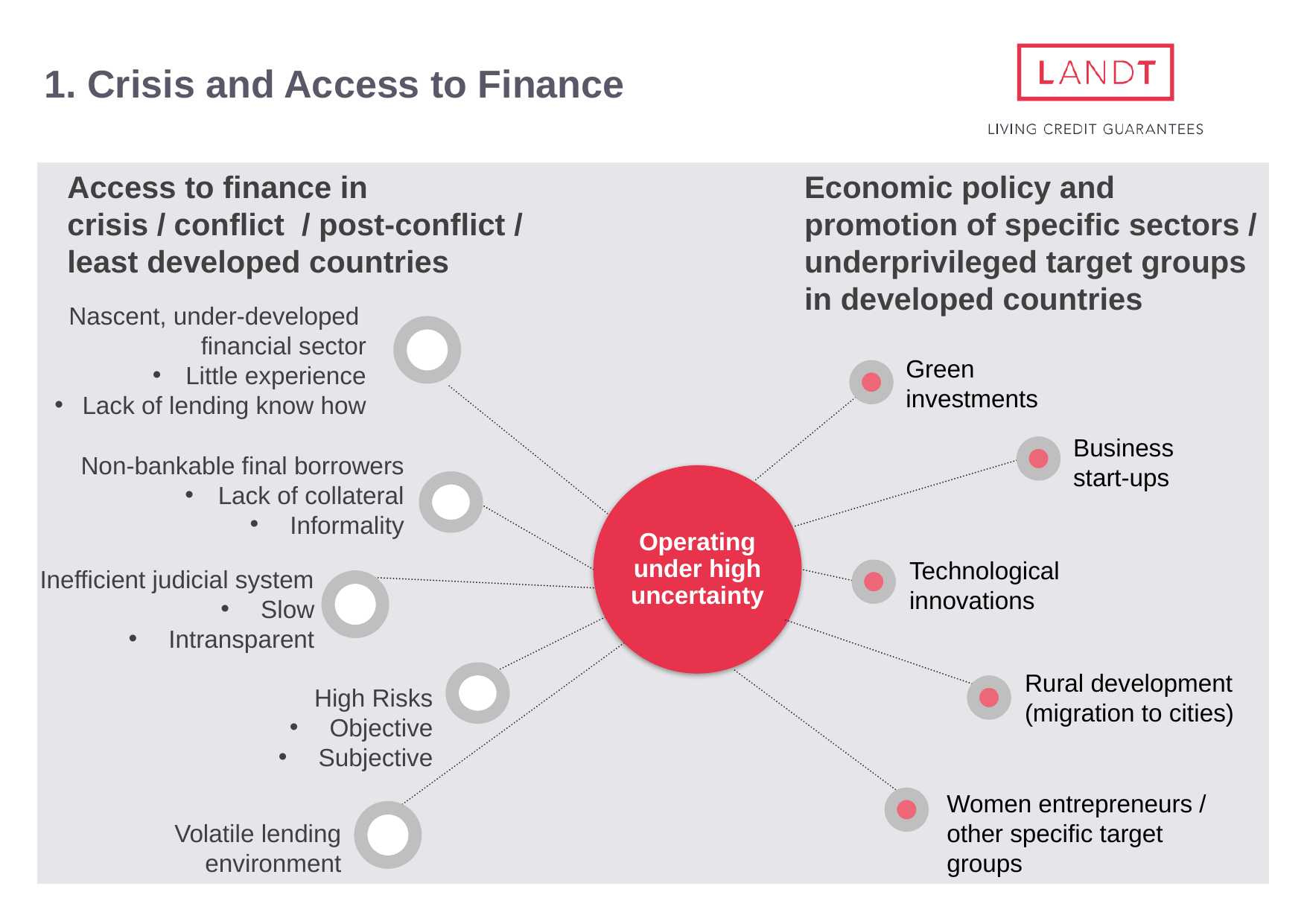

1. Crisis and Access to Finance
Access to finance in
crisis / conflict  / post-conflict /
least developed countries
Economic policy and promotion of specific sectors / underprivileged target groups in developed countries
Nascent, under-developed
financial sector
 Little experience
  Lack of lending know how

Green investments

Business
start-ups

Non-bankable final borrowers
 Lack of collateral
  Informality
Operating under high uncertainty

Technological innovations
Inefficient judicial system
  Slow
  Intransparent

Rural development (migration to cities)

High Risks
  Objective
  Subjective

Women entrepreneurs / other specific target groups

Volatile lending environment